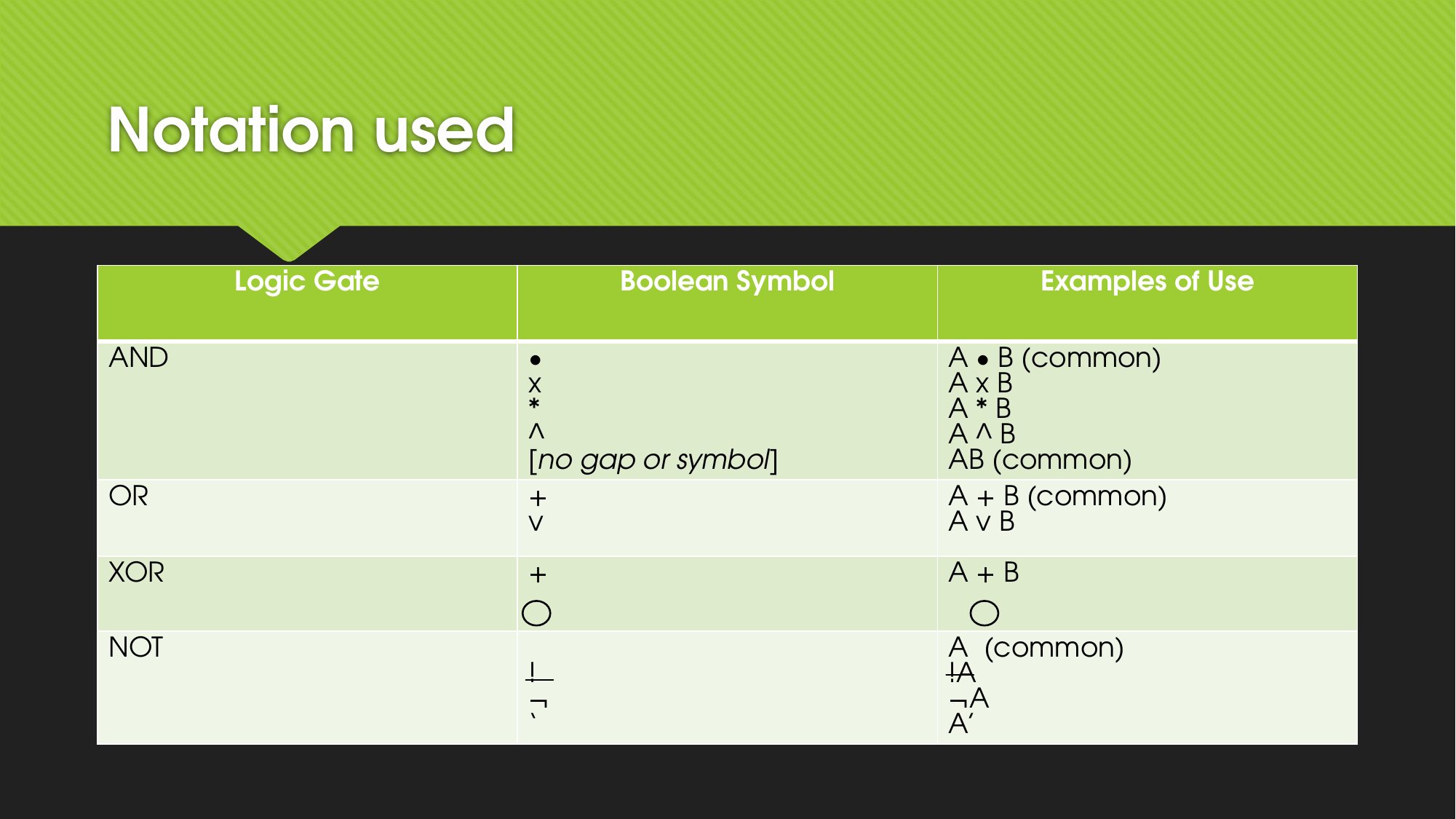

# Notation used
| Logic Gate | Boolean Symbol | Examples of Use |
| --- | --- | --- |
| AND | ∙ x \* ^ [no gap or symbol] | A ∙ B (common) A x B A \* B A ^ B AB (common) |
| OR | + v | A + B (common) A v B |
| XOR | + | A + B |
| NOT | ! ¬ ‘ | A (common) !A ¬A A’ |